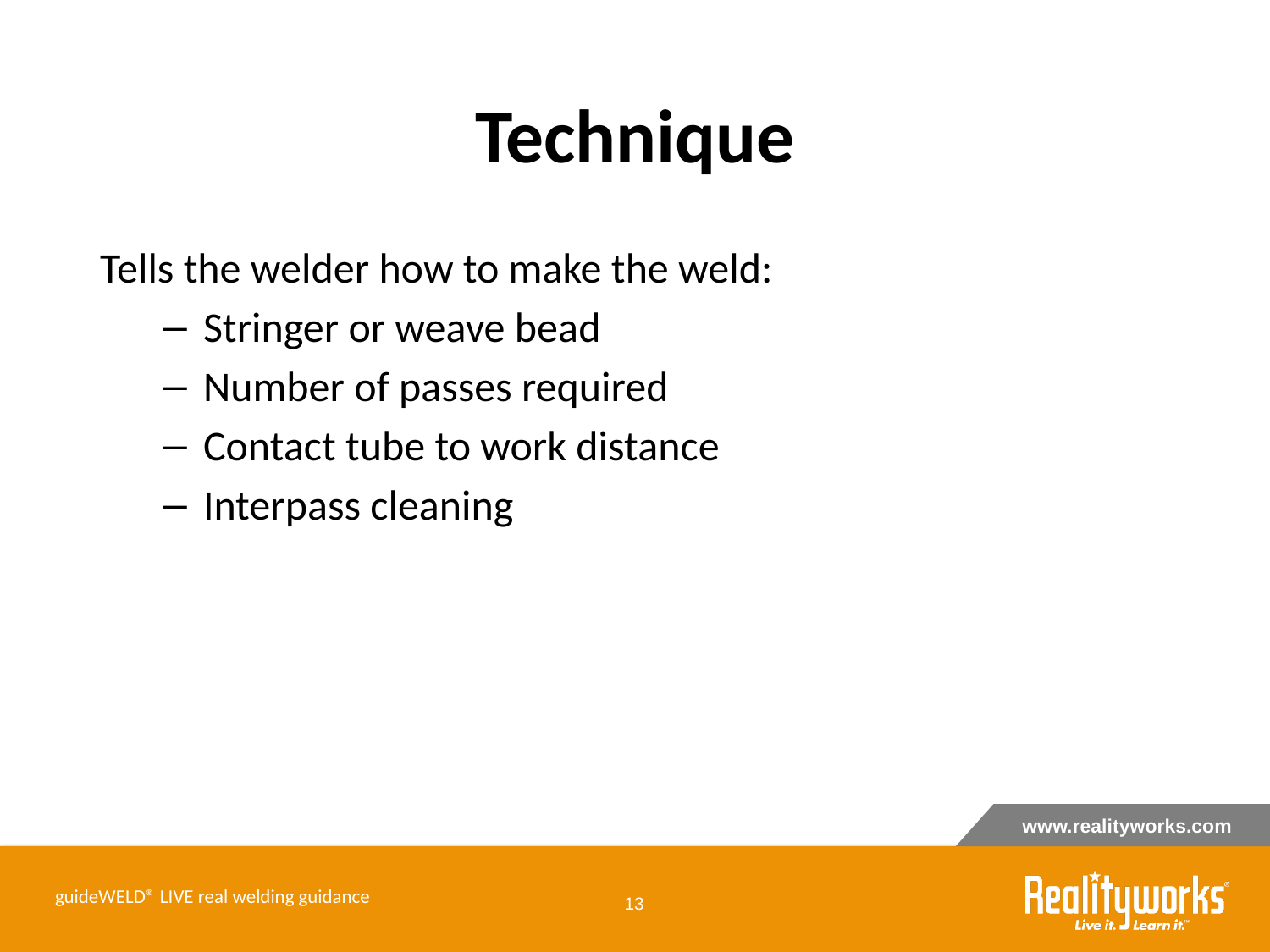

# Technique
Tells the welder how to make the weld:
Stringer or weave bead
Number of passes required
Contact tube to work distance
Interpass cleaning
guideWELD® LIVE real welding guidance
13